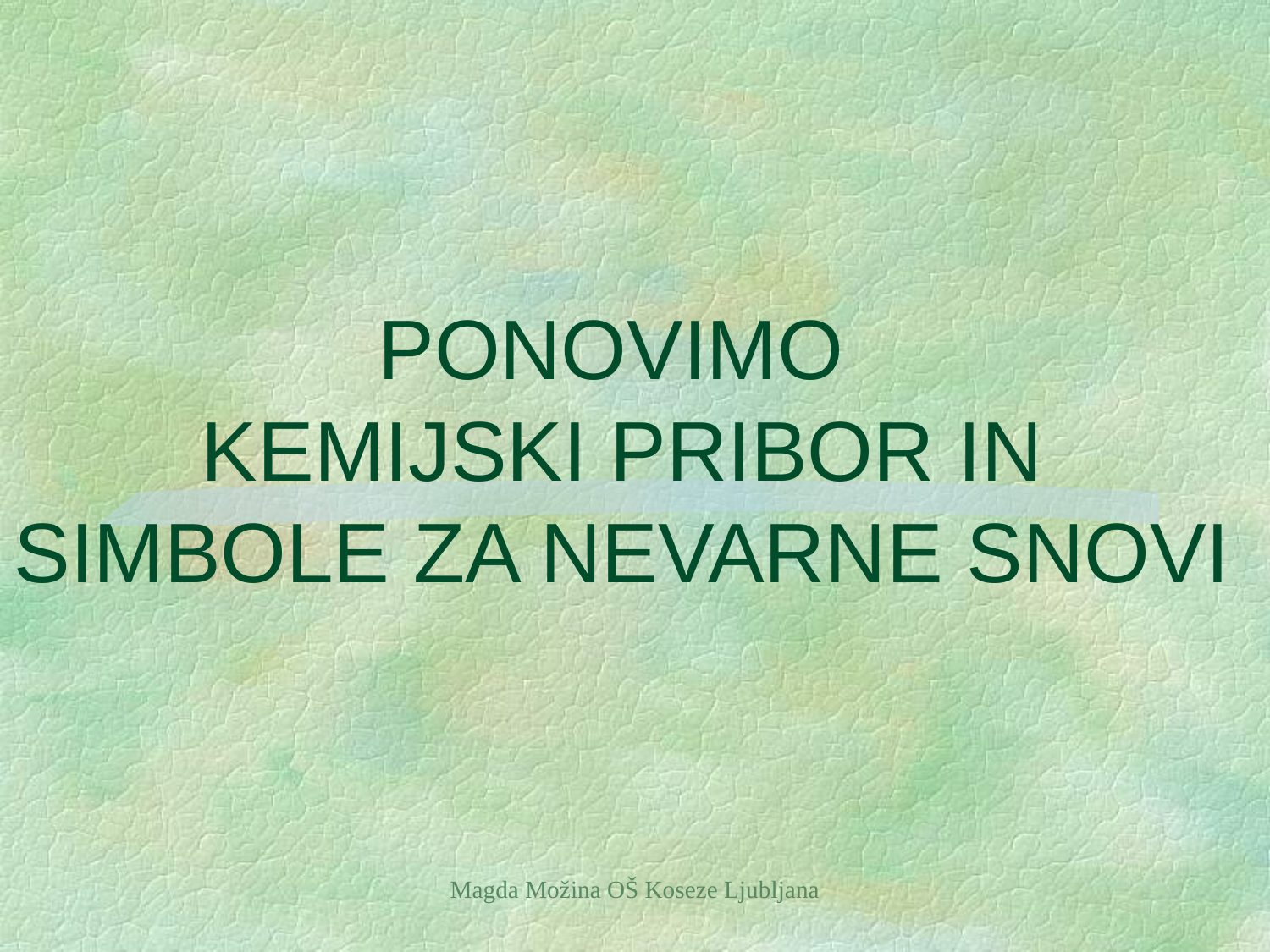

# PONOVIMO KEMIJSKI PRIBOR IN SIMBOLE ZA NEVARNE SNOVI

Magda Možina OŠ Koseze Ljubljana